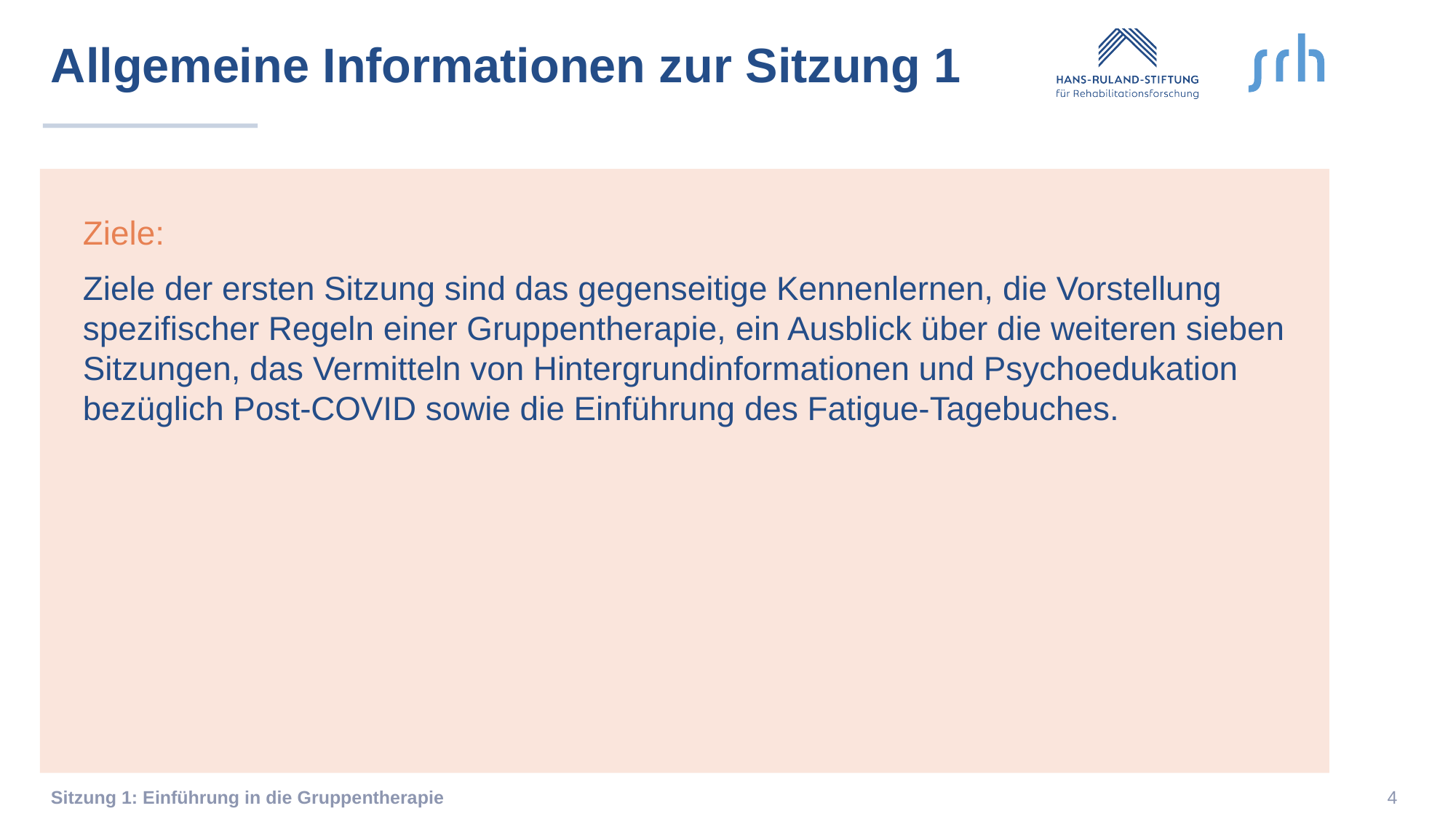

# Allgemeine Informationen zur Sitzung 1
Ziele:
Ziele der ersten Sitzung sind das gegenseitige Kennenlernen, die Vorstellung spezifischer Regeln einer Gruppentherapie, ein Ausblick über die weiteren sieben Sitzungen, das Vermitteln von Hintergrundinformationen und Psychoedukation bezüglich Post-COVID sowie die Einführung des Fatigue-Tagebuches.
Sitzung 1: Einführung in die Gruppentherapie
4